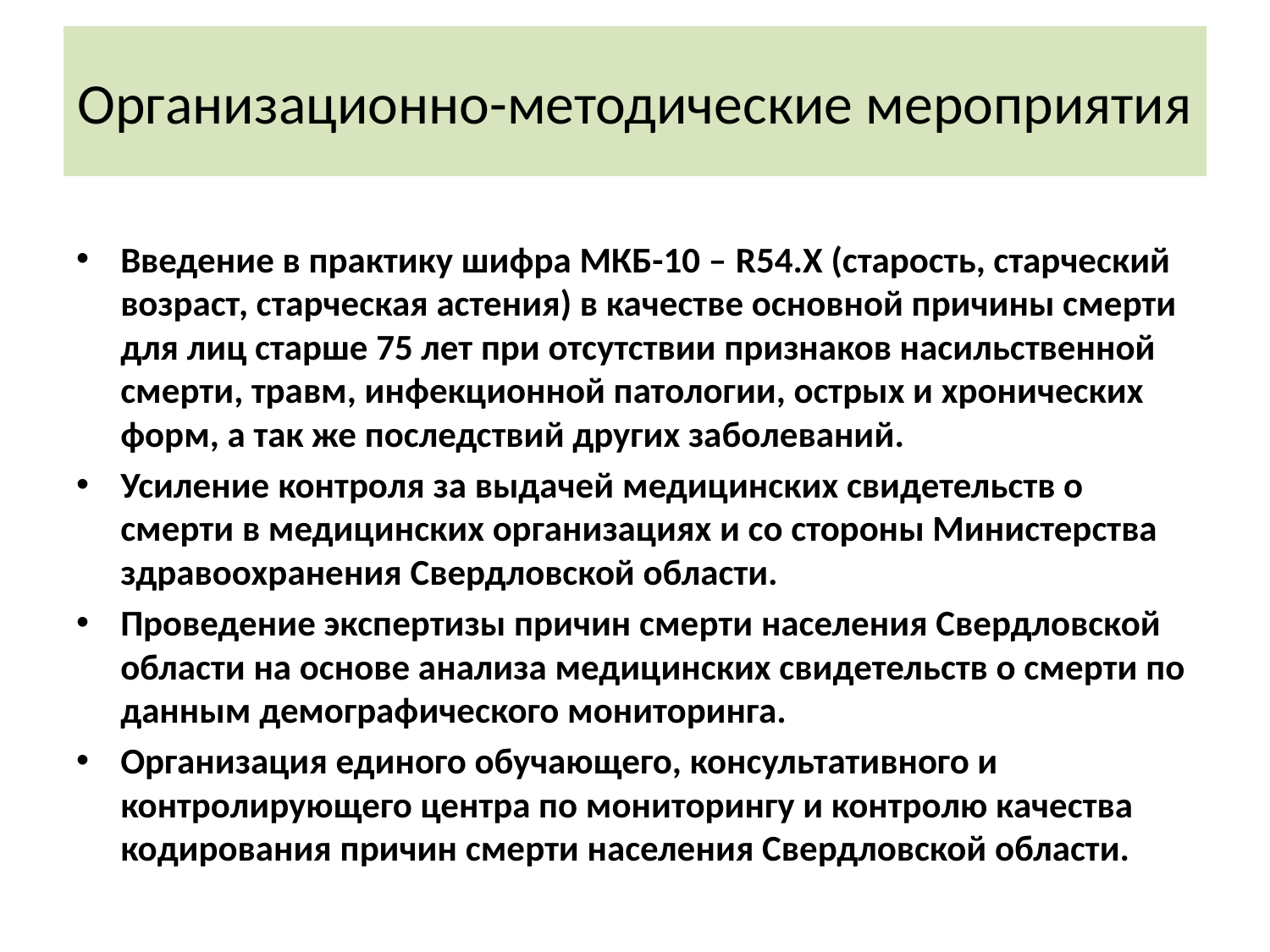

# Организационно-методические мероприятия

Введение в практику шифра МКБ-10 – R54.Х (старость, старческий возраст, старческая астения) в качестве основной причины смерти для лиц старше 75 лет при отсутствии признаков насильственной смерти, травм, инфекционной патологии, острых и хронических форм, а так же последствий других заболеваний.
Усиление контроля за выдачей медицинских свидетельств о смерти в медицинских организациях и со стороны Министерства здравоохранения Свердловской области.
Проведение экспертизы причин смерти населения Свердловской области на основе анализа медицинских свидетельств о смерти по данным демографического мониторинга.
Организация единого обучающего, консультативного и контролирующего центра по мониторингу и контролю качества кодирования причин смерти населения Свердловской области.